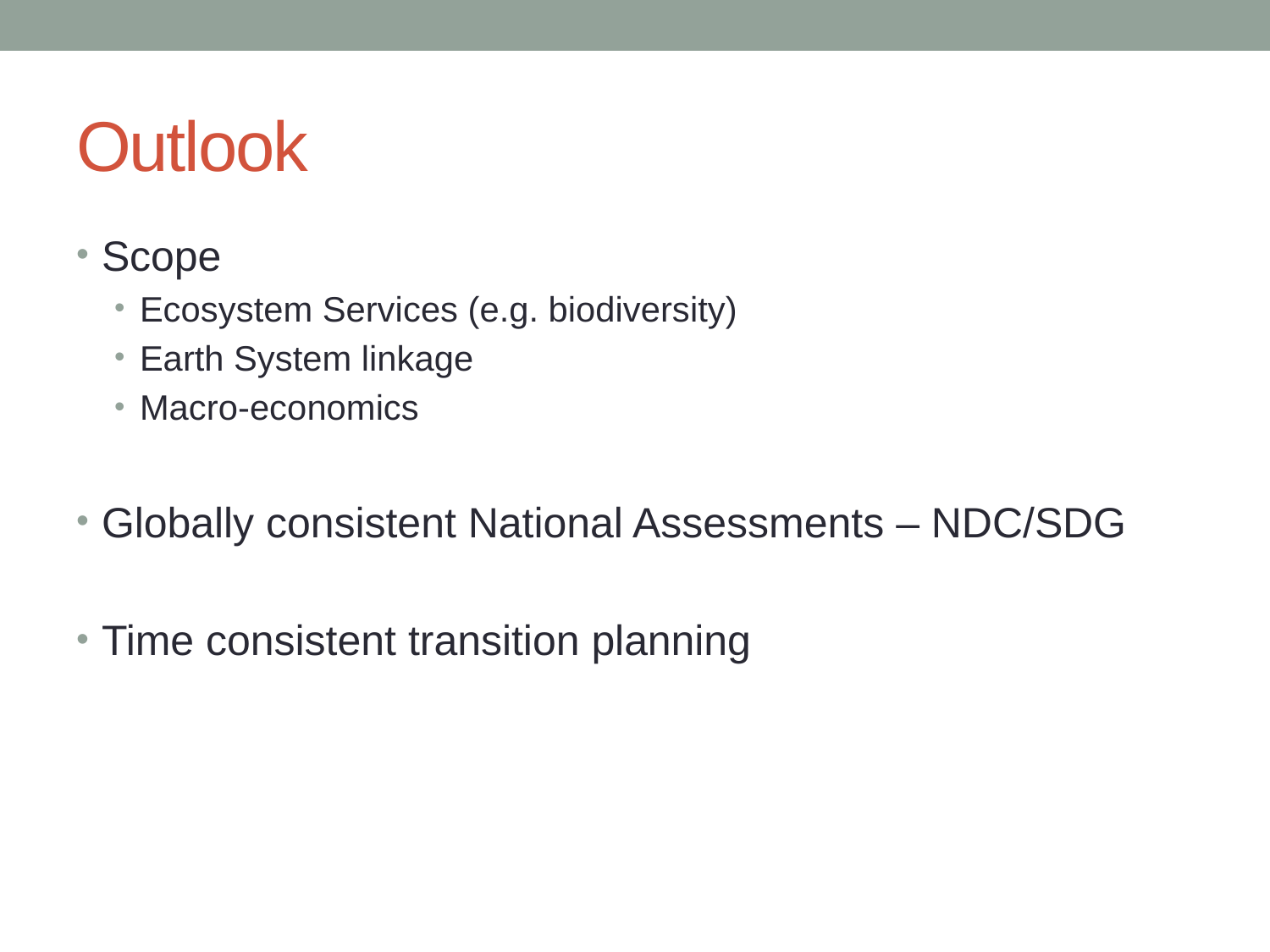

# Outlook
Scope
Ecosystem Services (e.g. biodiversity)
Earth System linkage
Macro-economics

Globally consistent National Assessments – NDC/SDG

Time consistent transition planning